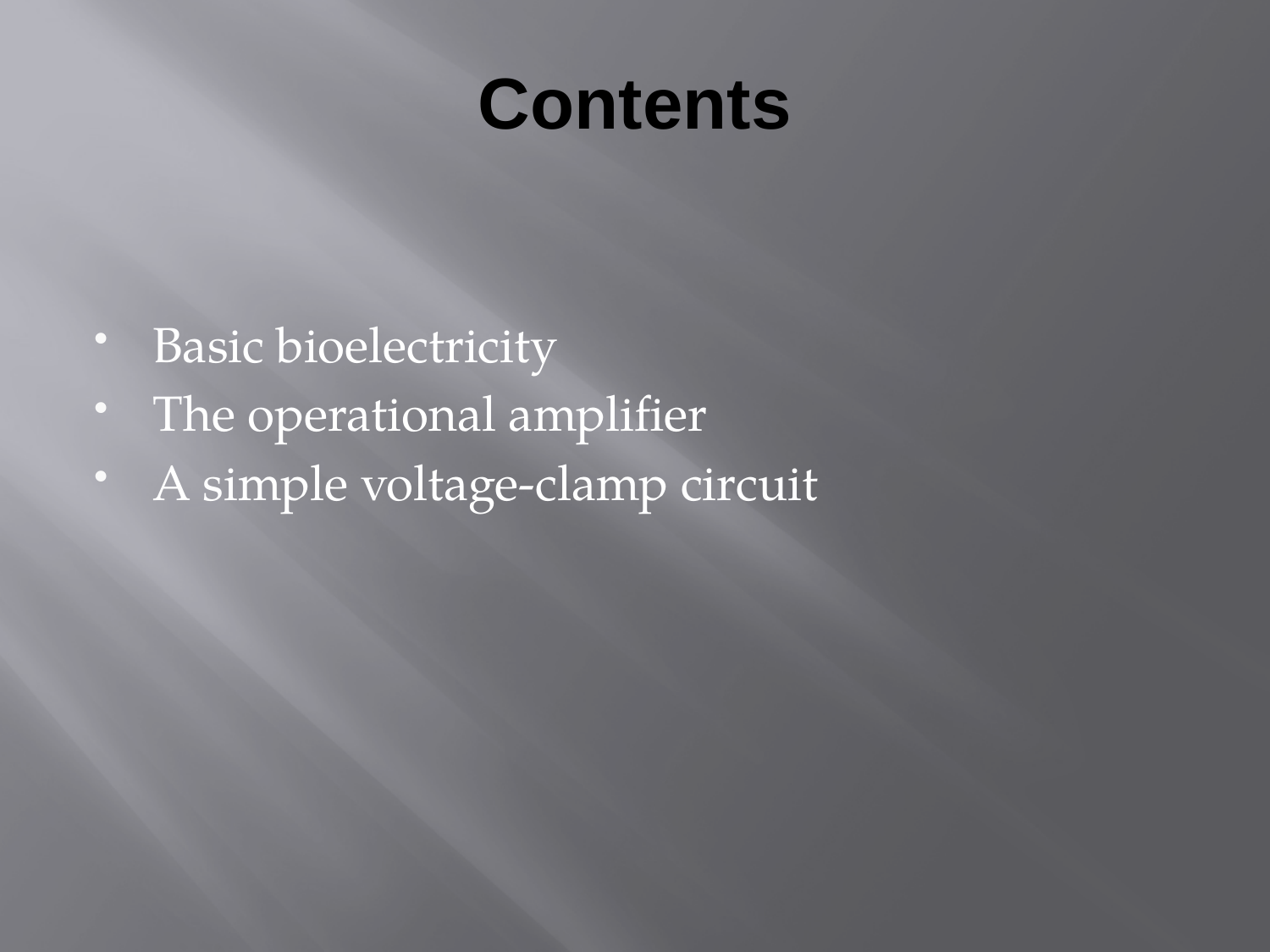

# Contents
Basic bioelectricity
The operational amplifier
A simple voltage-clamp circuit